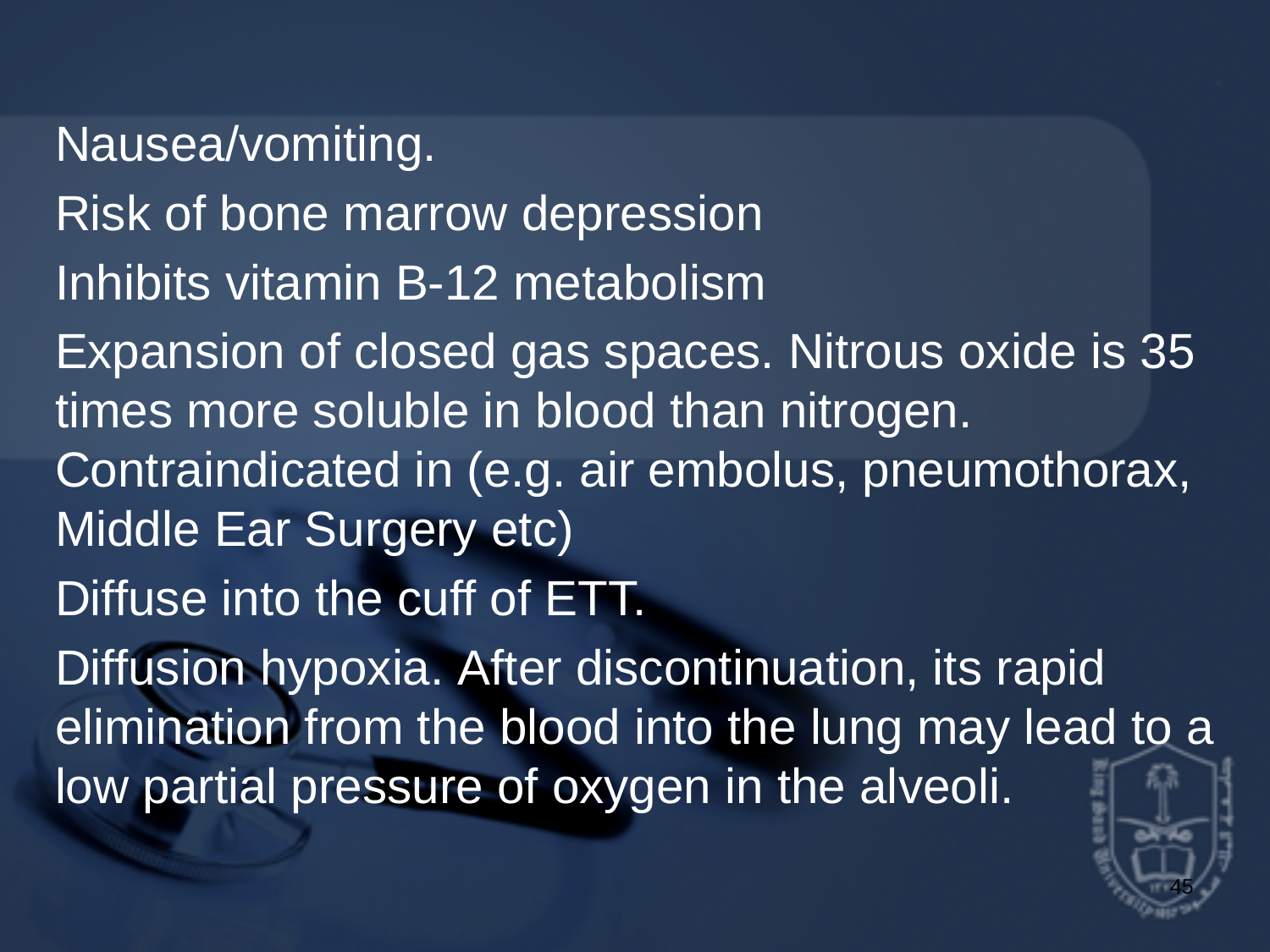

Nausea/vomiting.
Risk of bone marrow depression
Inhibits vitamin B-12 metabolism
Expansion of closed gas spaces. Nitrous oxide is 35 times more soluble in blood than nitrogen. Contraindicated in (e.g. air embolus, pneumothorax, Middle Ear Surgery etc)
Diffuse into the cuff of ETT.
Diffusion hypoxia. After discontinuation, its rapid elimination from the blood into the lung may lead to a low partial pressure of oxygen in the alveoli.

45